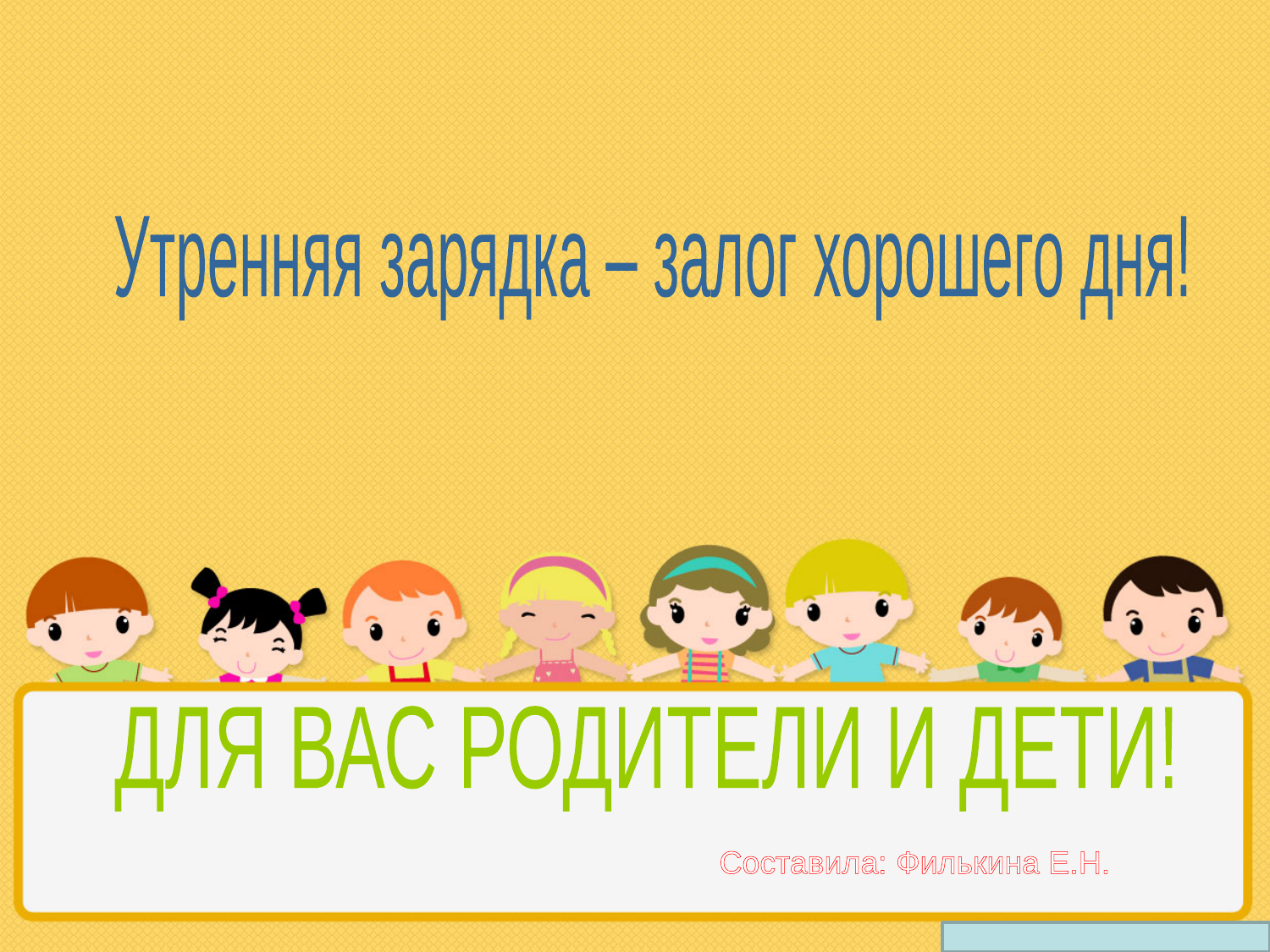

Утренняя зарядка – залог хорошего дня!
ДЛЯ ВАС РОДИТЕЛИ И ДЕТИ!
Составила: Филькина Е.Н.